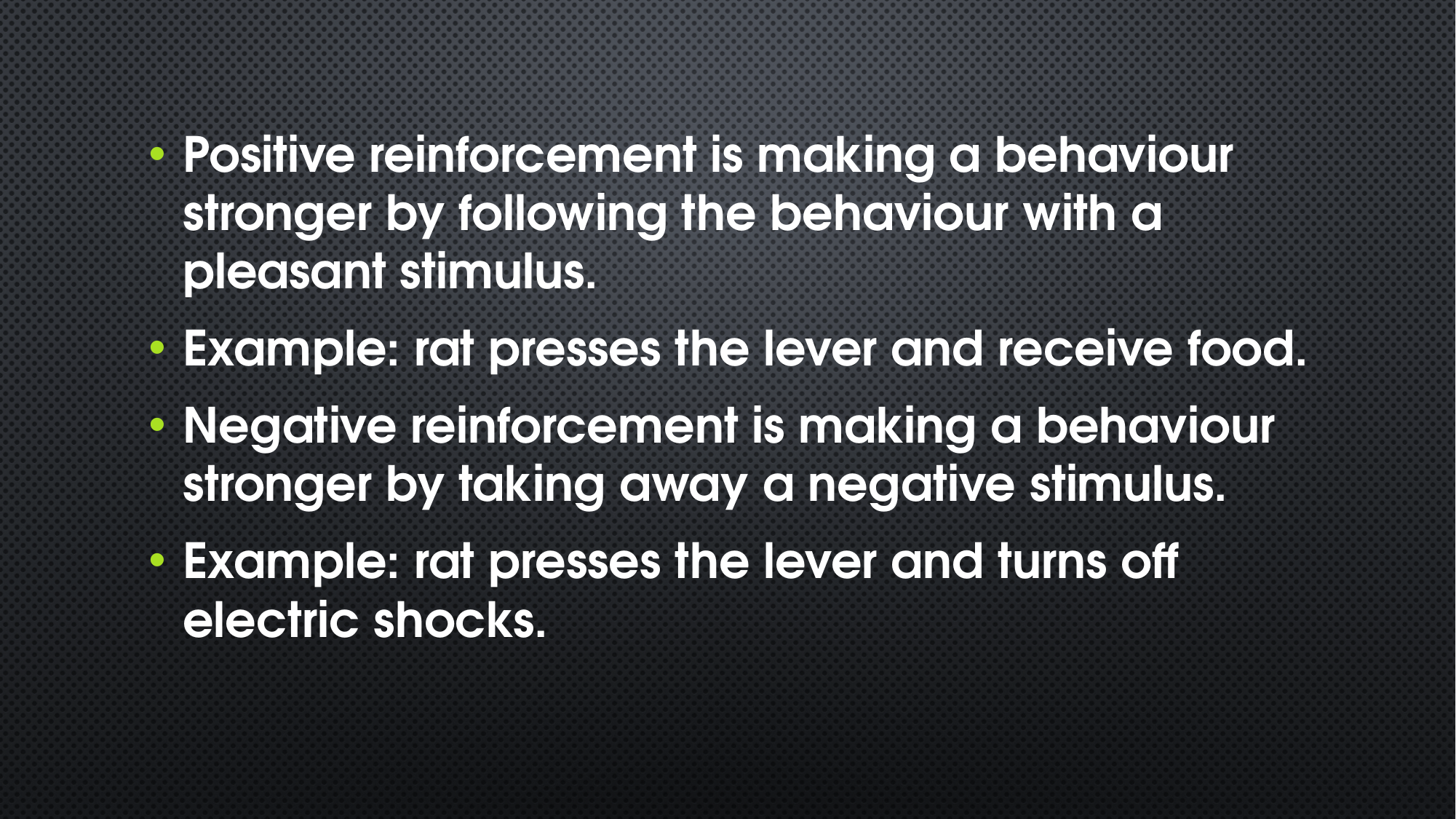

Positive reinforcement is making a behaviour stronger by following the behaviour with a pleasant stimulus.
Example: rat presses the lever and receive food.
Negative reinforcement is making a behaviour stronger by taking away a negative stimulus.
Example: rat presses the lever and turns off electric shocks.